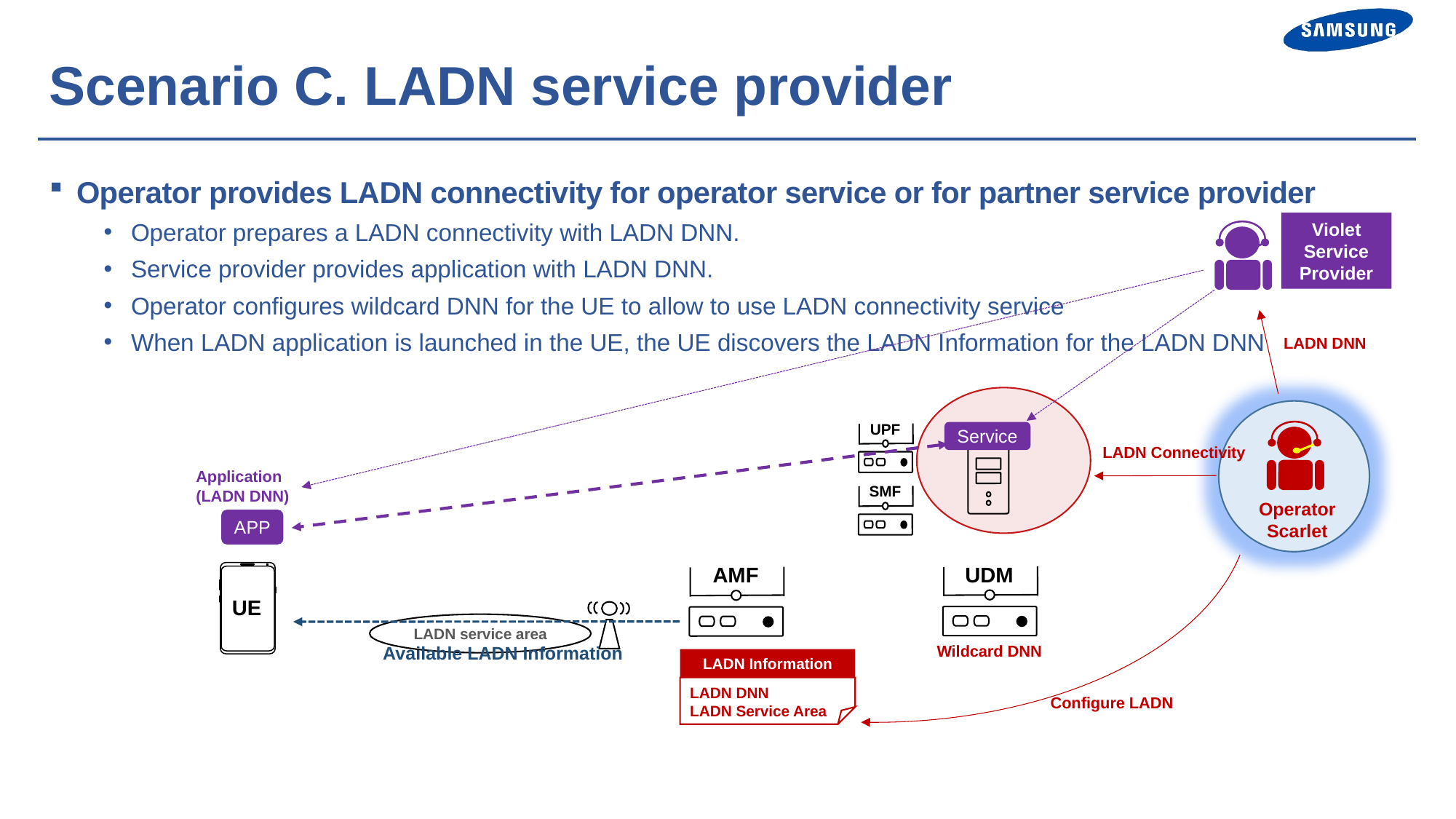

# Scenario C. LADN service provider
Operator provides LADN connectivity for operator service or for partner service provider
Operator prepares a LADN connectivity with LADN DNN.
Service provider provides application with LADN DNN.
Operator configures wildcard DNN for the UE to allow to use LADN connectivity service
When LADN application is launched in the UE, the UE discovers the LADN Information for the LADN DNN

Violet
Service
Provider

LADN DNN

UPF

Service
LADN Connectivity

Application
(LADN DNN)
SMF

Operator
Scarlet
APP
UDM

AMF

UE

LADN service area
Wildcard DNN
Available LADN Information
LADN Information

LADN DNN
LADN Service Area
Configure LADN